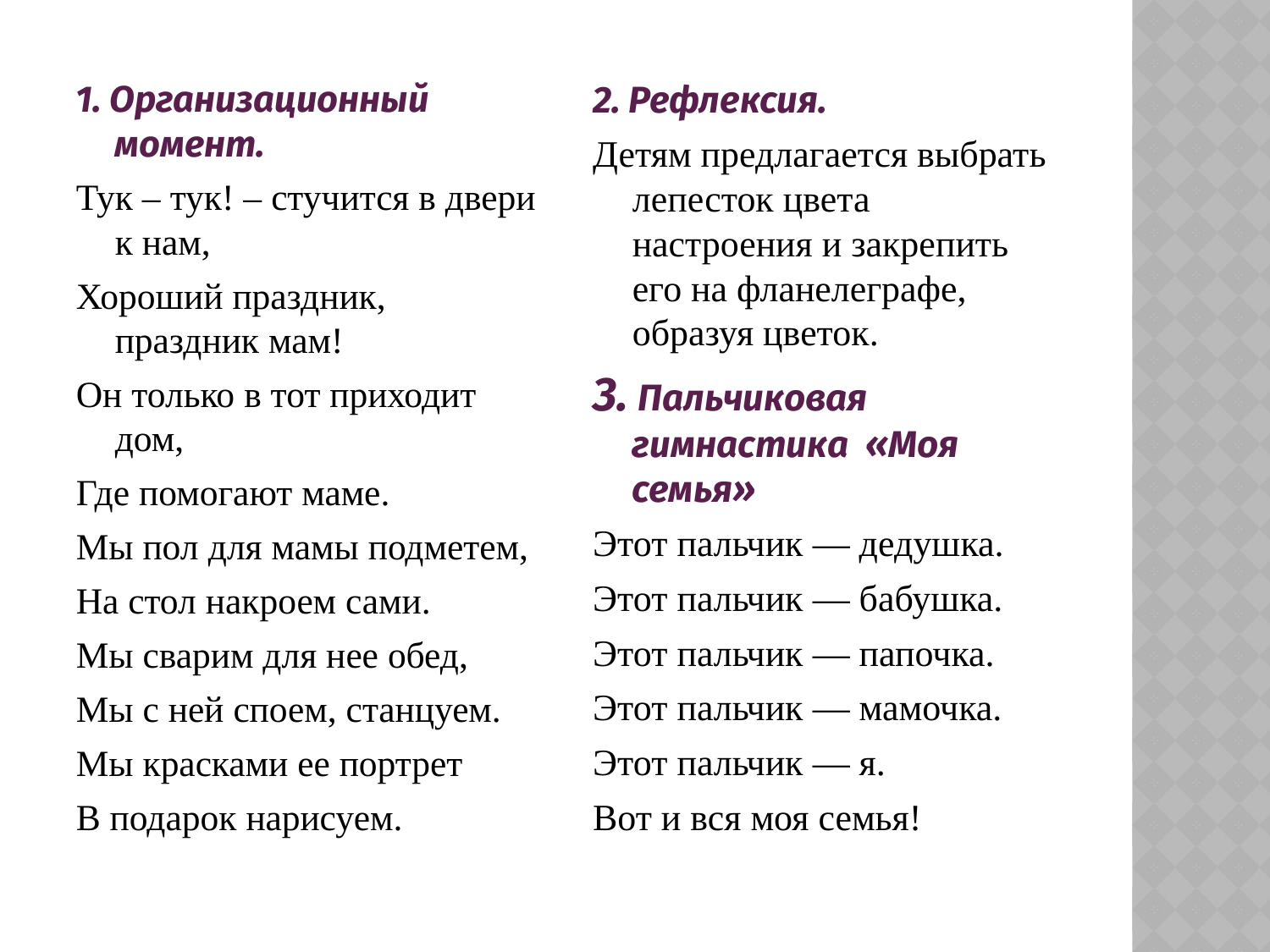

#
1. Организационный момент.
Тук – тук! – стучится в двери к нам,
Хороший праздник, праздник мам!
Он только в тот приходит дом,
Где помогают маме.
Мы пол для мамы подметем,
На стол накроем сами.
Мы сварим для нее обед,
Мы с ней споем, станцуем.
Мы красками ее портрет
В подарок нарисуем.

2. Рефлексия.
Детям предлагается выбрать лепесток цвета настроения и закрепить его на фланелеграфе, образуя цветок.
3. Пальчиковая гимнастика  «Моя семья»
Этот пальчик — дедушка.
Этот пальчик — бабушка.
Этот пальчик — папочка.
Этот пальчик — мамочка.
Этот пальчик — я.
Вот и вся моя семья!